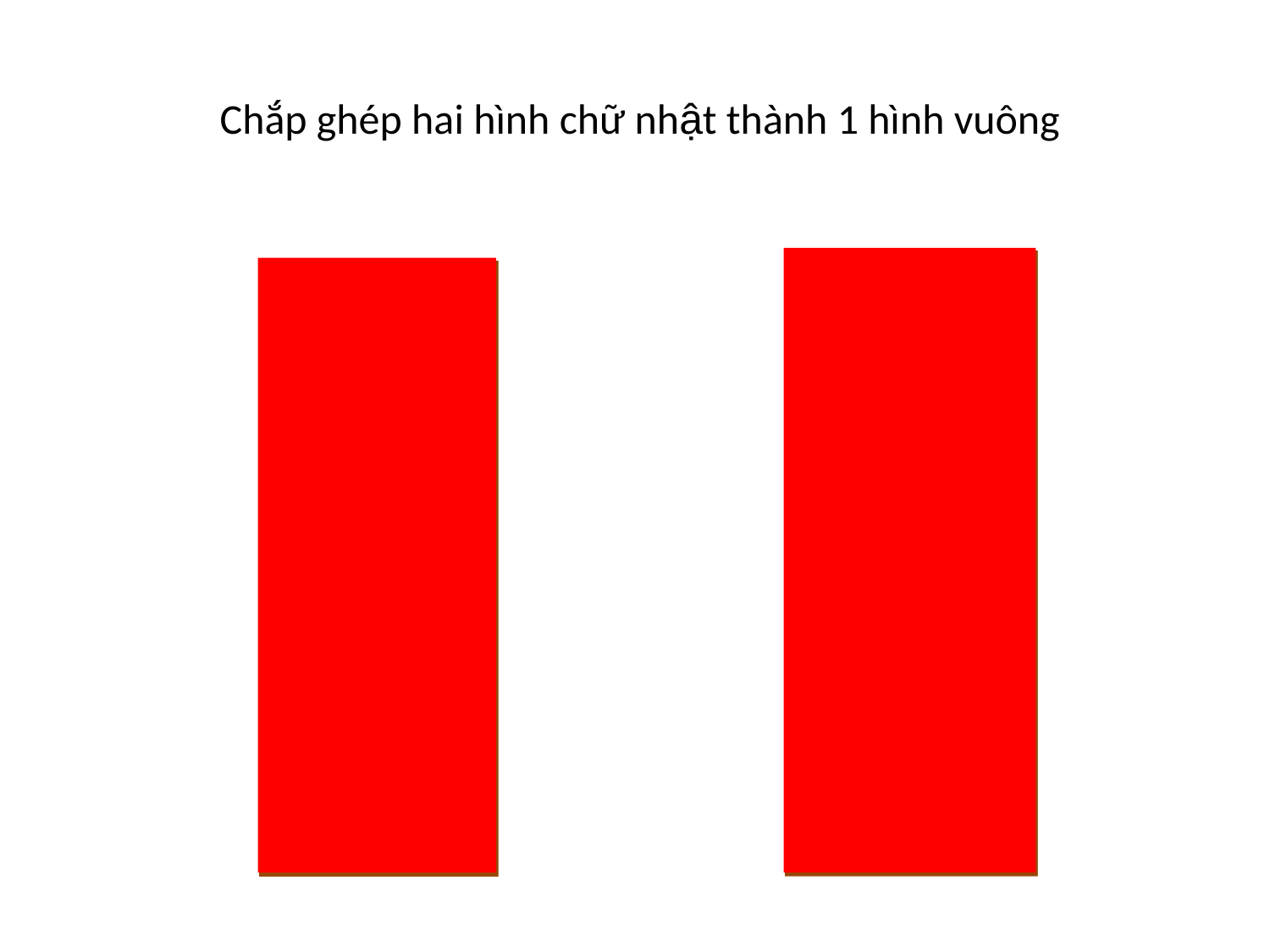

# Chắp ghép hai hình chữ nhật thành 1 hình vuông